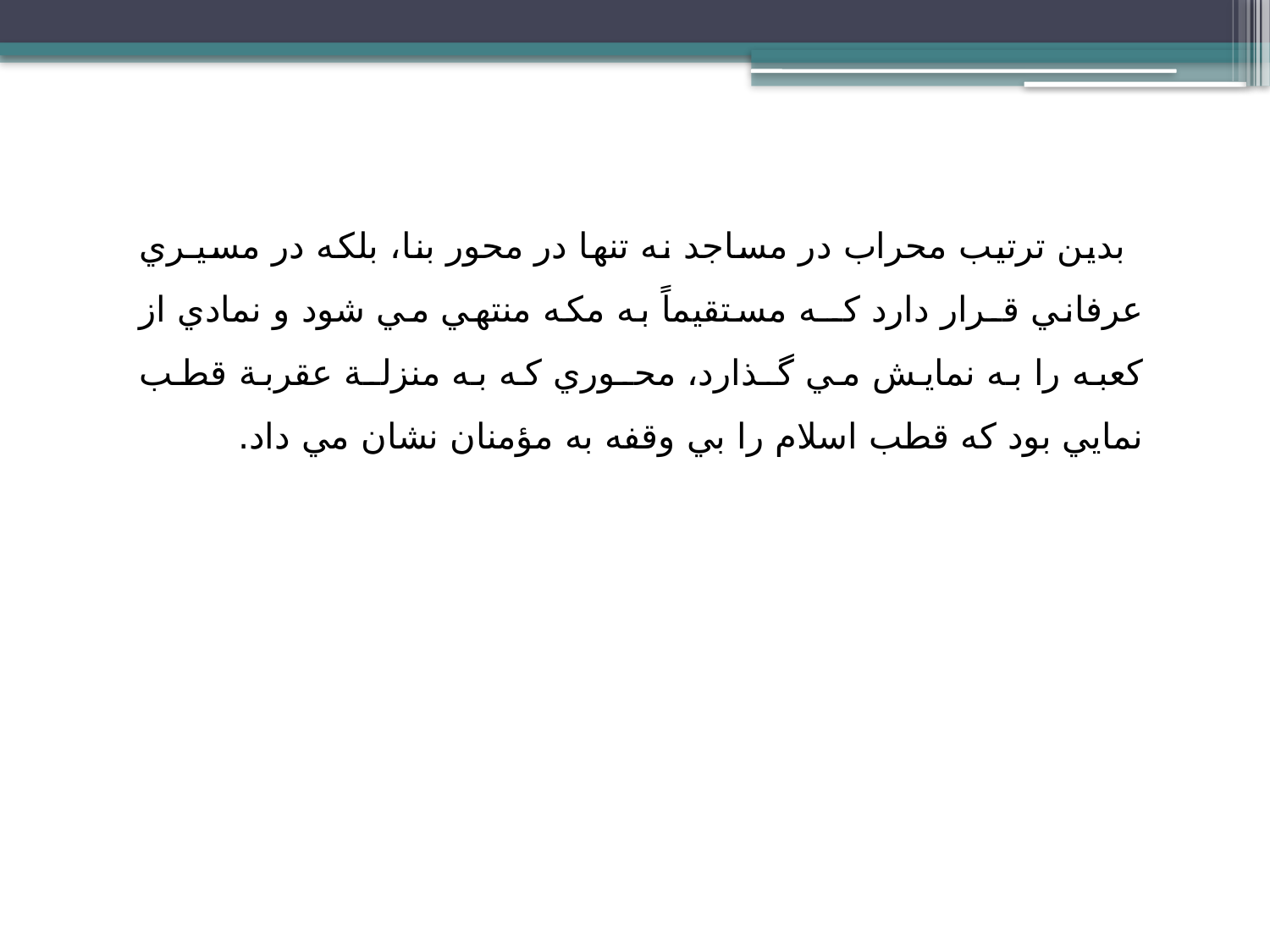

بدين ترتيب محراب در مساجد نه تنها در محور بنا، بلكه در مسيـري عرفاني قـرار دارد كــه مستقيماً به مكه منتهي مي شود و نمادي از كعبه را به نمايش مي گـذارد، محـوري كه به منزلـة عقربة قطب نمايي بود كه قطب اسلام را بي وقفه به مؤمنان نشان مي داد.